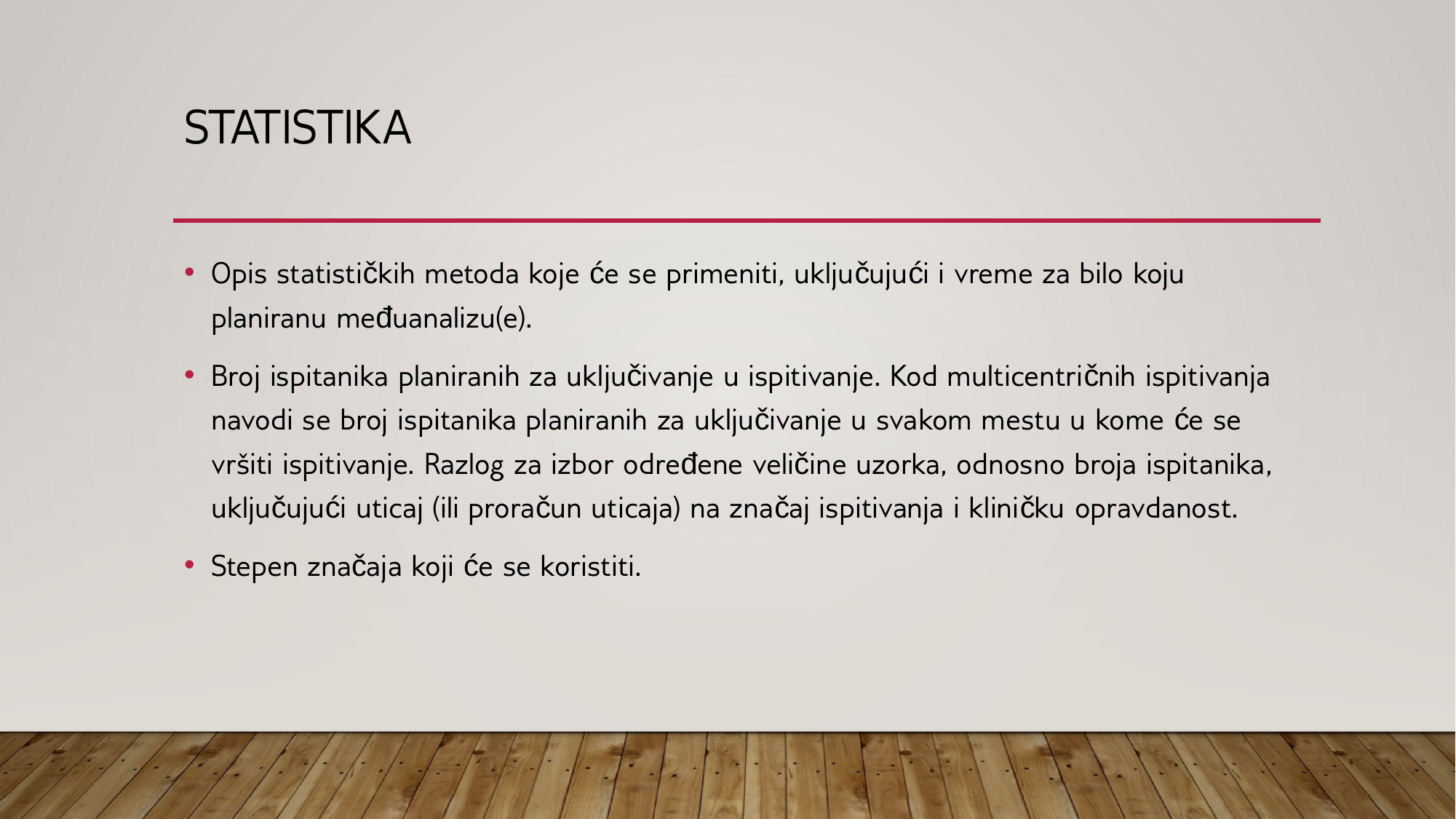

# Statistika
Opis statističkih metoda koje će se primeniti, uključujući i vreme za bilo koju planiranu međuanalizu(e).
Broj ispitanika planiranih za uključivanje u ispitivanje. Kod multicentričnih ispitivanja navodi se broj ispitanika planiranih za uključivanje u svakom mestu u kome će se vršiti ispitivanje. Razlog za izbor određene veličine uzorka, odnosno broja ispitanika, uključujući uticaj (ili proračun uticaja) na značaj ispitivanja i kliničku opravdanost.
Stepen značaja koji će se koristiti.